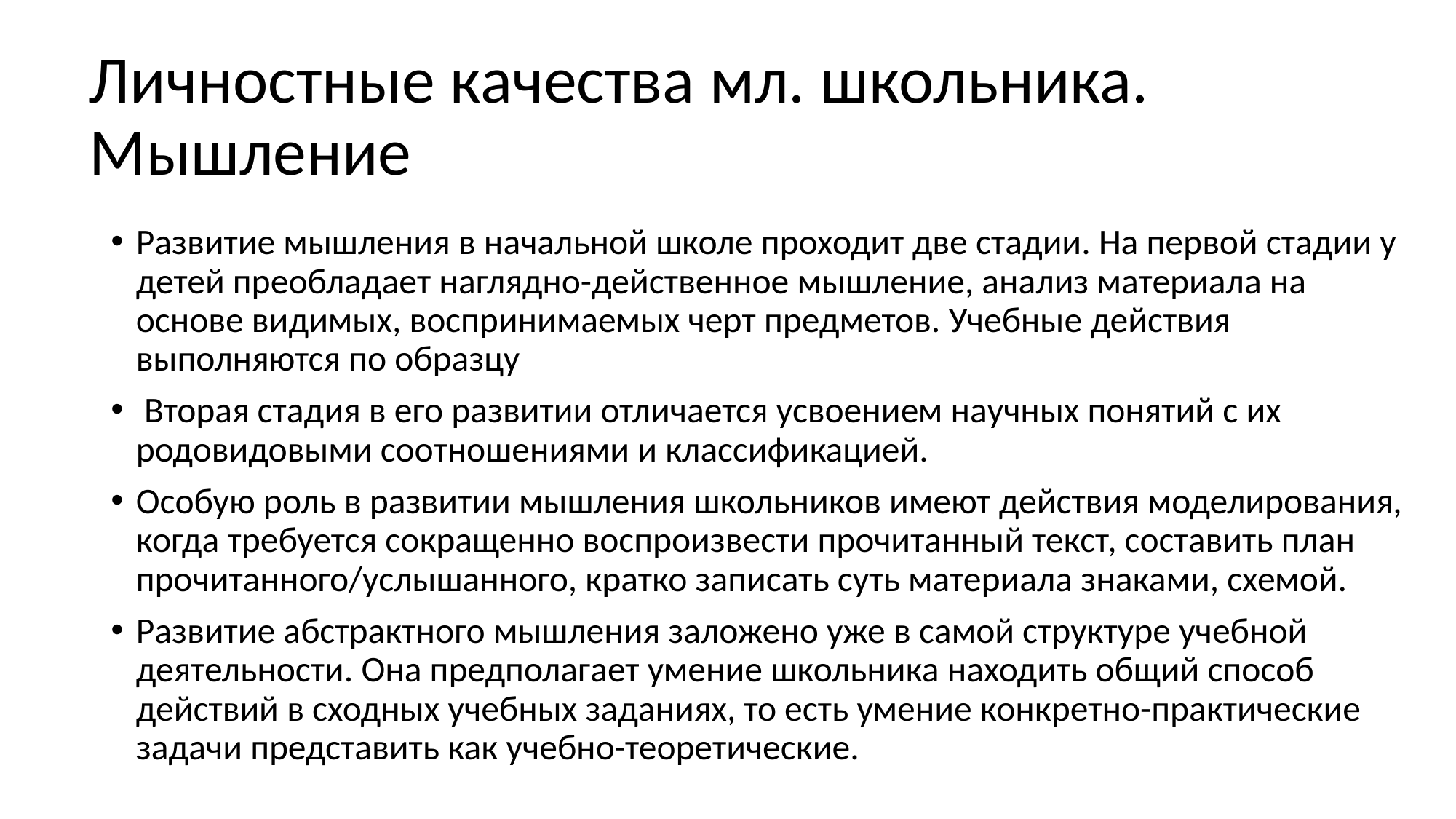

# Личностные качества мл. школьника. Мышление
Развитие мышления в начальной школе проходит две стадии. На первой стадии у детей преобладает наглядно-действенное мышление, анализ материала на основе видимых, воспринимаемых черт предметов. Учебные действия выполняются по образцу
 Вторая стадия в его развитии отличается усвоением научных понятий с их родовидовыми соотношениями и классификацией.
Особую роль в развитии мышления школьников имеют действия моделирования, когда требуется сокращенно воспроизвести прочитанный текст, составить план прочитанного/услышанного, кратко записать суть материала знаками, схемой.
Развитие абстрактного мышления заложено уже в самой структуре учебной деятельности. Она предполагает умение школьника находить общий способ действий в сходных учебных заданиях, то есть умение конкретно-практические задачи представить как учебно-теоретические.